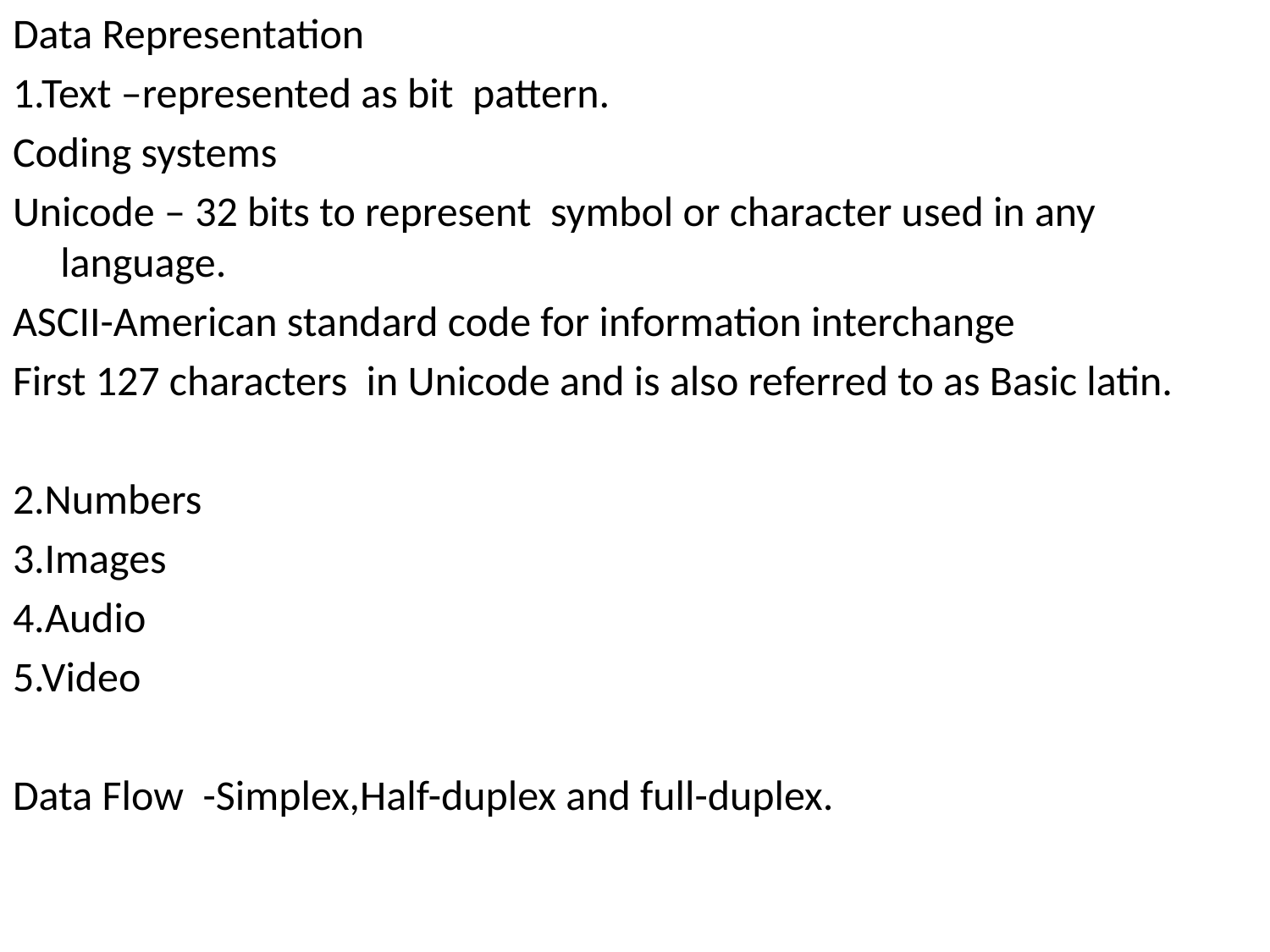

Data Representation
1.Text –represented as bit  pattern.
Coding systems
Unicode – 32 bits to represent  symbol or character used in any language.
ASCII-American standard code for information interchange
First 127 characters  in Unicode and is also referred to as Basic latin.

2.Numbers
3.Images
4.Audio
5.Video

Data Flow  -Simplex,Half-duplex and full-duplex.

#